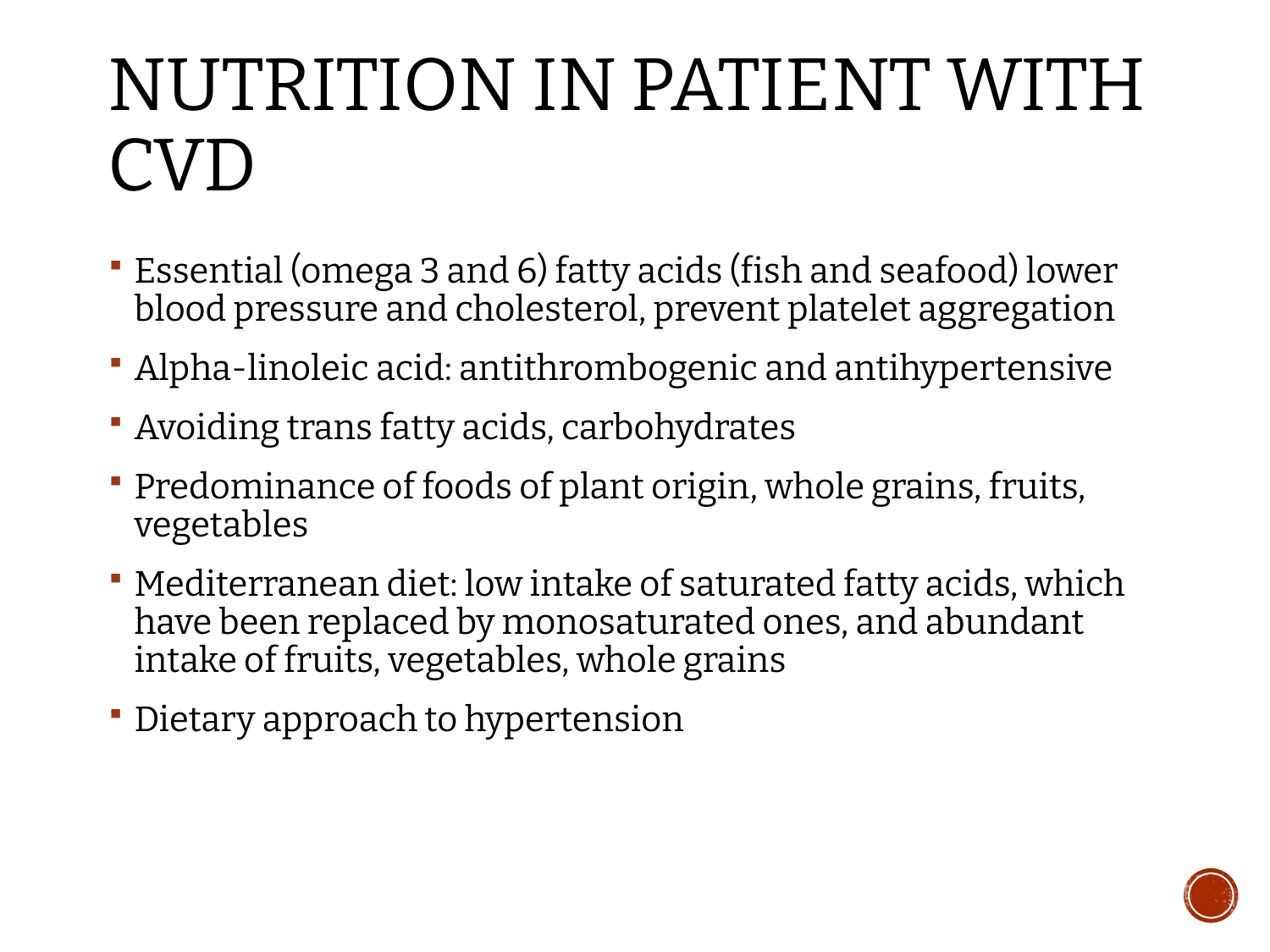

# Nutrition in patient with CVD
Essential (omega 3 and 6) fatty acids (fish and seafood) lower blood pressure and cholesterol, prevent platelet aggregation
Alpha-linoleic acid: antithrombogenic and antihypertensive
Avoiding trans fatty acids, carbohydrates
Predominance of foods of plant origin, whole grains, fruits, vegetables
Mediterranean diet: low intake of saturated fatty acids, which have been replaced by monosaturated ones, and abundant intake of fruits, vegetables, whole grains
Dietary approach to hypertension